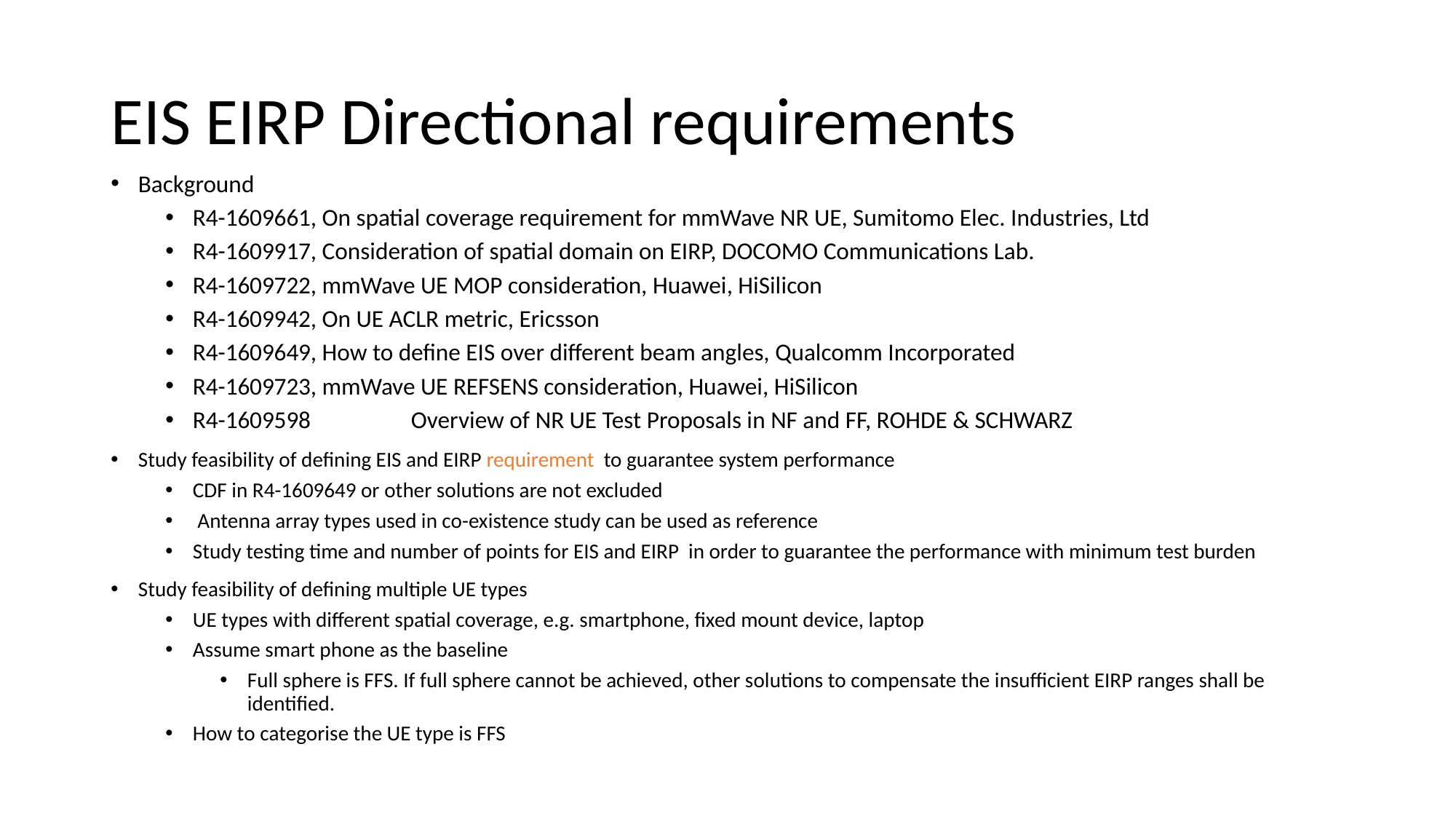

# EIS EIRP Directional requirements
Background
R4-1609661, On spatial coverage requirement for mmWave NR UE, Sumitomo Elec. Industries, Ltd
R4-1609917, Consideration of spatial domain on EIRP, DOCOMO Communications Lab.
R4-1609722, mmWave UE MOP consideration, Huawei, HiSilicon
R4-1609942, On UE ACLR metric, Ericsson
R4-1609649, How to define EIS over different beam angles, Qualcomm Incorporated
R4-1609723, mmWave UE REFSENS consideration, Huawei, HiSilicon
R4-1609598	Overview of NR UE Test Proposals in NF and FF, ROHDE & SCHWARZ
Study feasibility of defining EIS and EIRP requirement  to guarantee system performance
CDF in R4-1609649 or other solutions are not excluded
 Antenna array types used in co-existence study can be used as reference
Study testing time and number of points for EIS and EIRP  in order to guarantee the performance with minimum test burden
Study feasibility of defining multiple UE types
UE types with different spatial coverage, e.g. smartphone, fixed mount device, laptop
Assume smart phone as the baseline
Full sphere is FFS. If full sphere cannot be achieved, other solutions to compensate the insufficient EIRP ranges shall be identified.
How to categorise the UE type is FFS